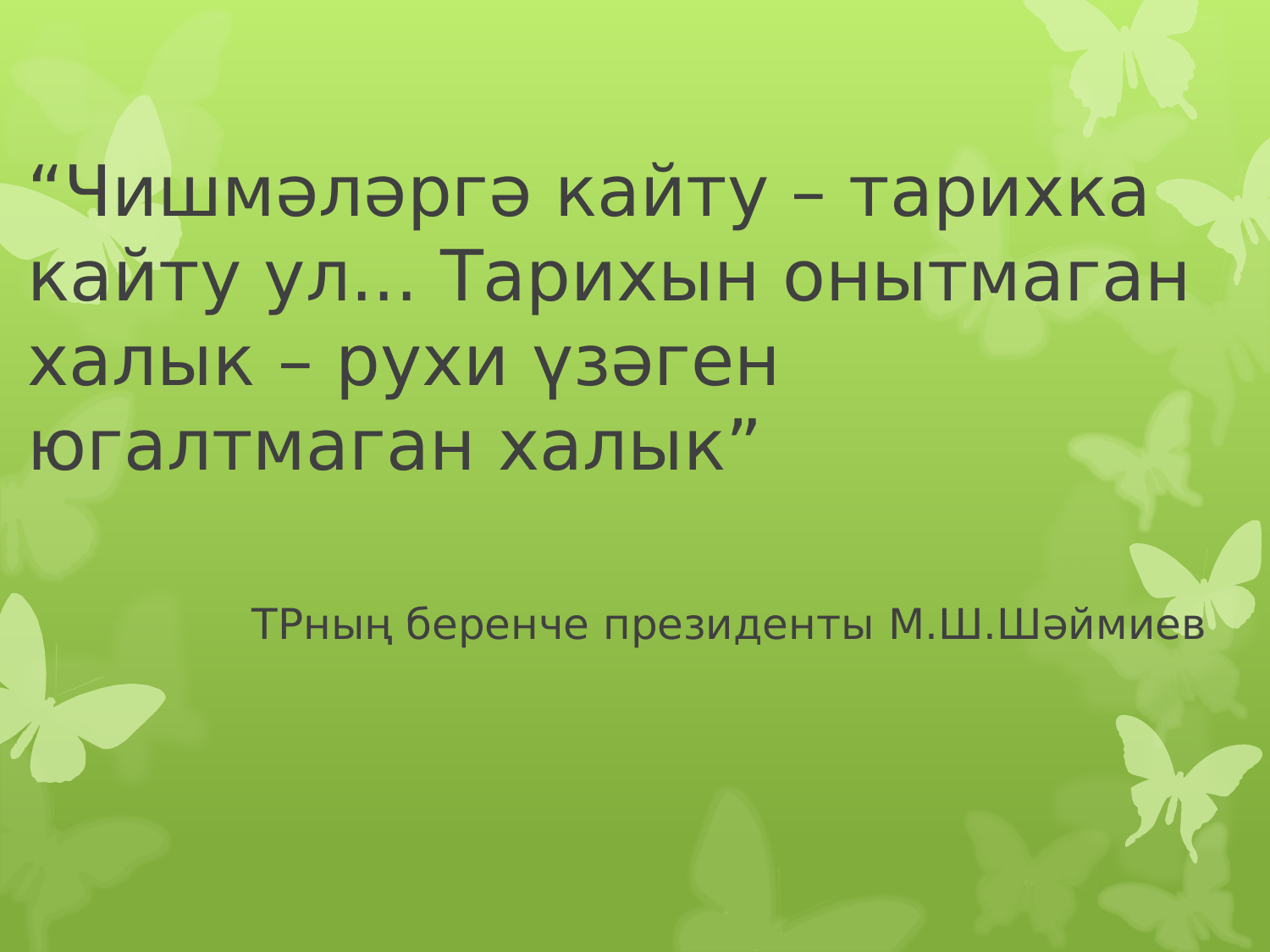

# “Чишмәләргә кайту – тарихка кайту ул... Тарихын онытмаган халык – рухи үзәген югалтмаган халык” ТРның беренче президенты М.Ш.Шәймиев